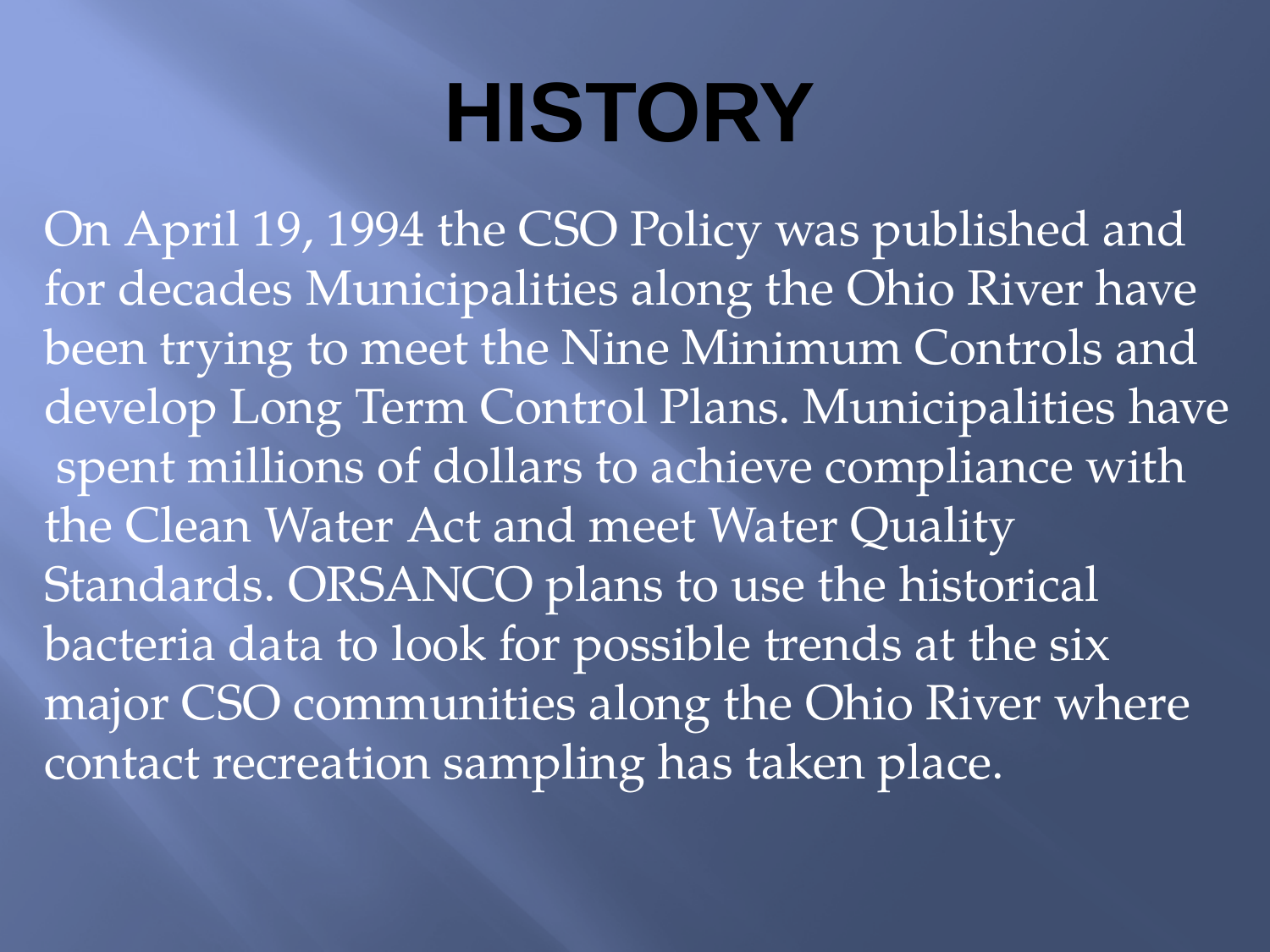

# History
On April 19, 1994 the CSO Policy was published and for decades Municipalities along the Ohio River have been trying to meet the Nine Minimum Controls and develop Long Term Control Plans. Municipalities have  spent millions of dollars to achieve compliance with the Clean Water Act and meet Water Quality Standards. ORSANCO plans to use the historical bacteria data to look for possible trends at the six major CSO communities along the Ohio River where contact recreation sampling has taken place.